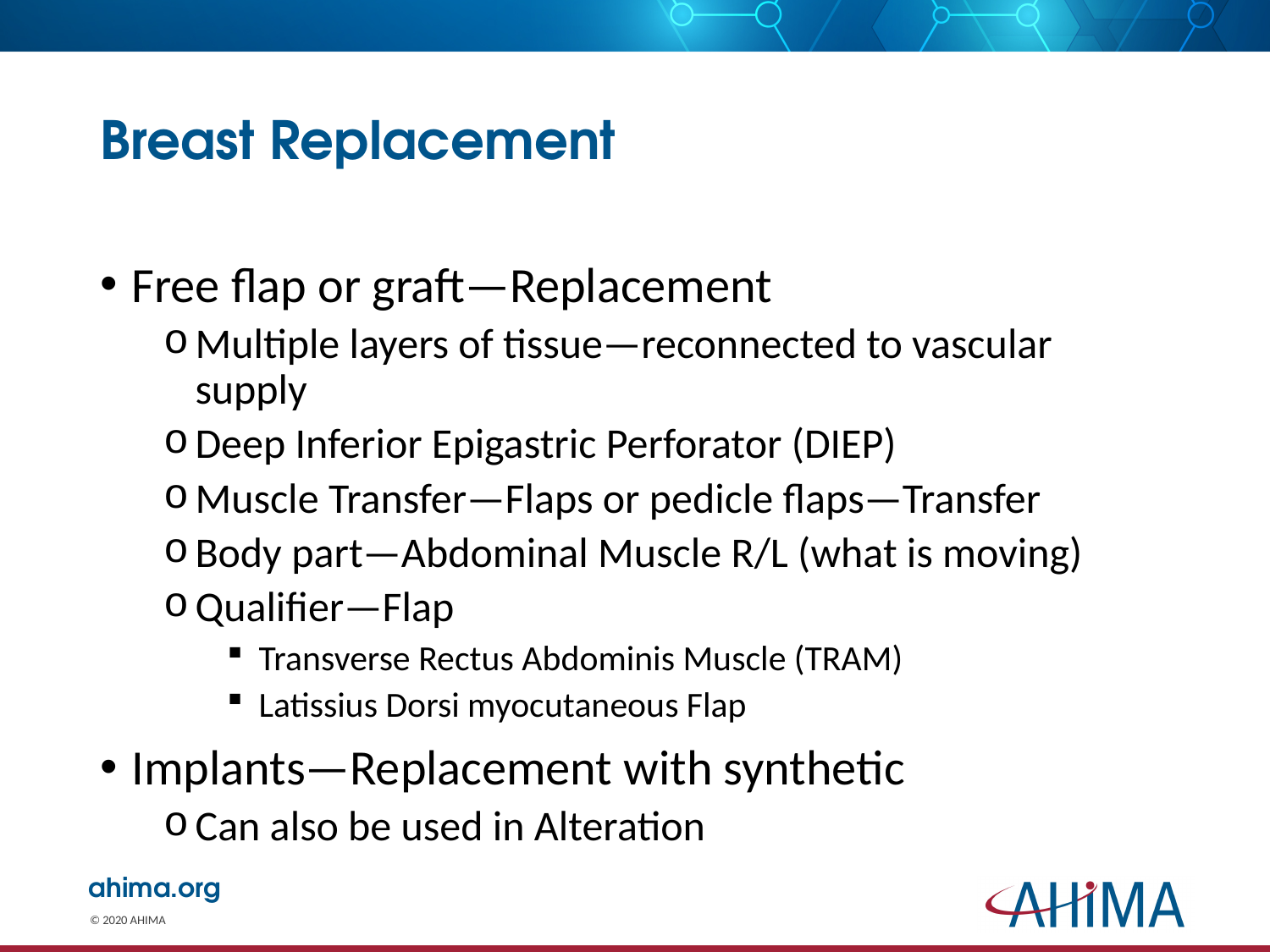

# Breast Replacement
Free flap or graft—Replacement
Multiple layers of tissue—reconnected to vascular supply
Deep Inferior Epigastric Perforator (DIEP)
Muscle Transfer—Flaps or pedicle flaps—Transfer
Body part—Abdominal Muscle R/L (what is moving)
Qualifier—Flap
Transverse Rectus Abdominis Muscle (TRAM)
Latissius Dorsi myocutaneous Flap
Implants—Replacement with synthetic
Can also be used in Alteration